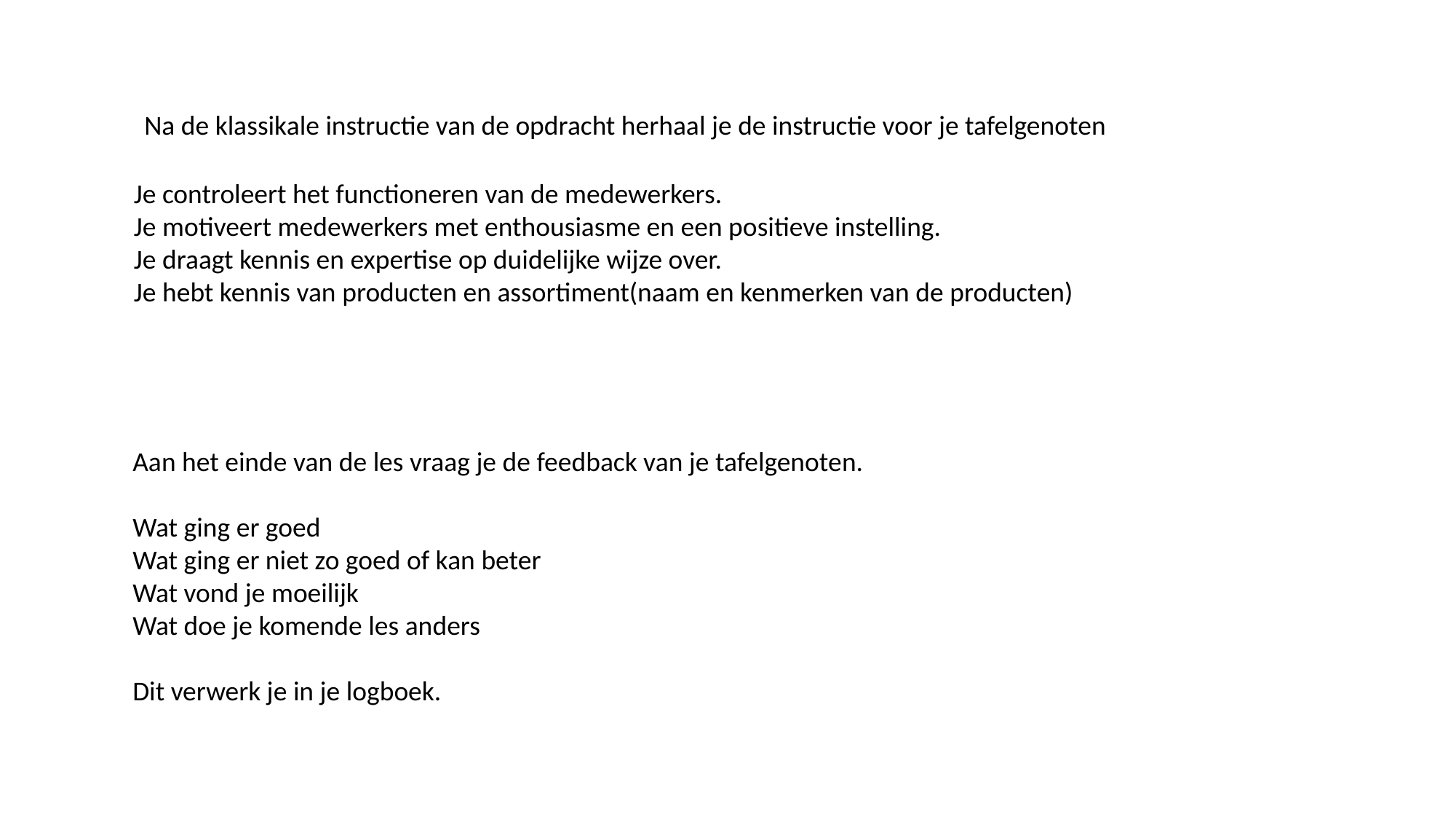

Na de klassikale instructie van de opdracht herhaal je de instructie voor je tafelgenoten
Je controleert het functioneren van de medewerkers.
Je motiveert medewerkers met enthousiasme en een positieve instelling.
Je draagt kennis en expertise op duidelijke wijze over.
Je hebt kennis van producten en assortiment(naam en kenmerken van de producten)

Aan het einde van de les vraag je de feedback van je tafelgenoten.

Wat ging er goed
Wat ging er niet zo goed of kan beter
Wat vond je moeilijk
Wat doe je komende les anders

Dit verwerk je in je logboek.